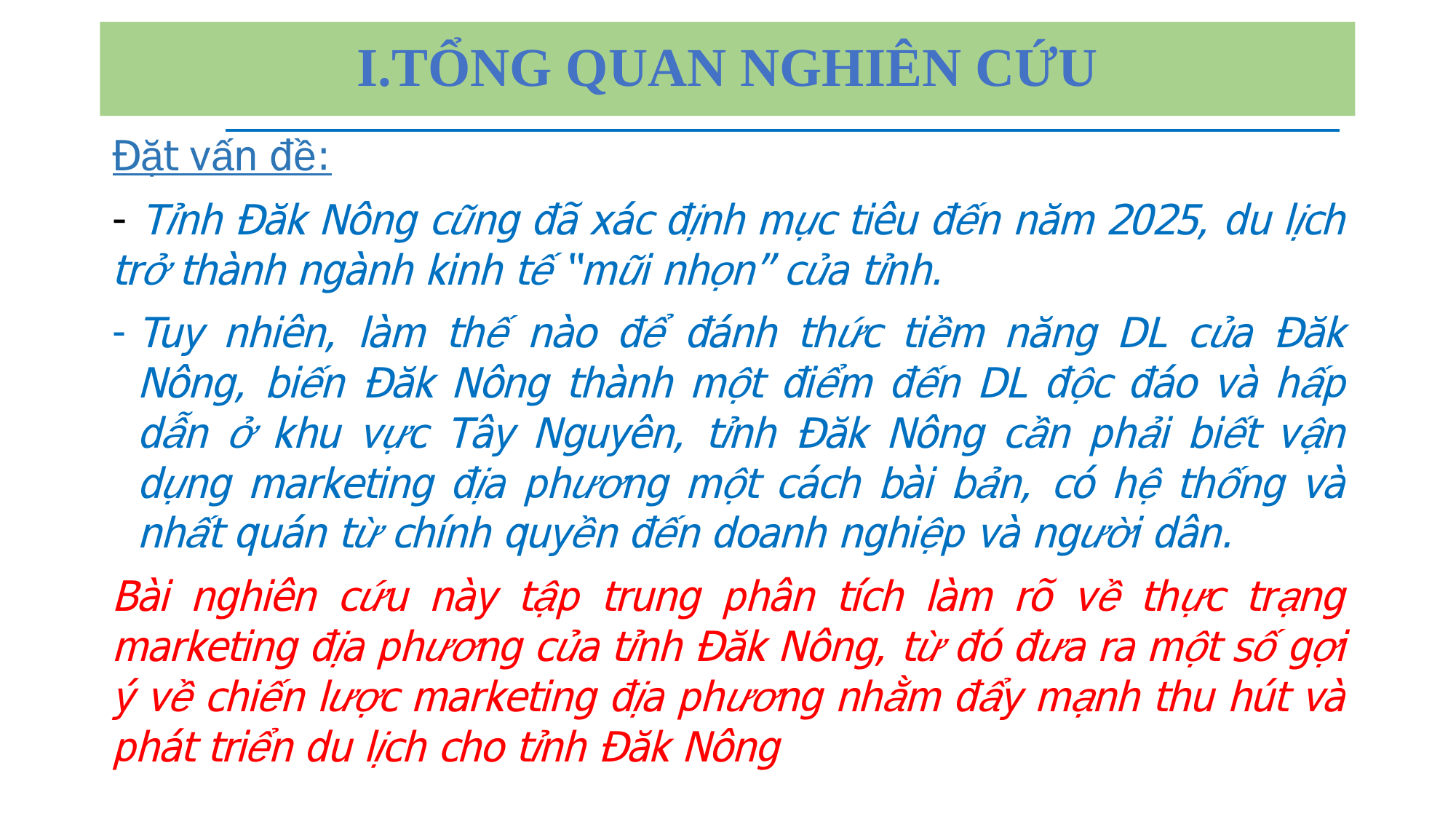

# I.TỔNG QUAN NGHIÊN CỨU
Đặt vấn đề:
- Tỉnh Đăk Nông cũng đã xác định mục tiêu đến năm 2025, du lịch trở thành ngành kinh tế “mũi nhọn” của tỉnh.
Tuy nhiên, làm thế nào để đánh thức tiềm năng DL của Đăk Nông, biến Đăk Nông thành một điểm đến DL độc đáo và hấp dẫn ở khu vực Tây Nguyên, tỉnh Đăk Nông cần phải biết vận dụng marketing địa phương một cách bài bản, có hệ thống và nhất quán từ chính quyền đến doanh nghiệp và người dân.
Bài nghiên cứu này tập trung phân tích làm rõ về thực trạng marketing địa phương của tỉnh Đăk Nông, từ đó đưa ra một số gợi ý về chiến lược marketing địa phương nhằm đẩy mạnh thu hút và phát triển du lịch cho tỉnh Đăk Nông